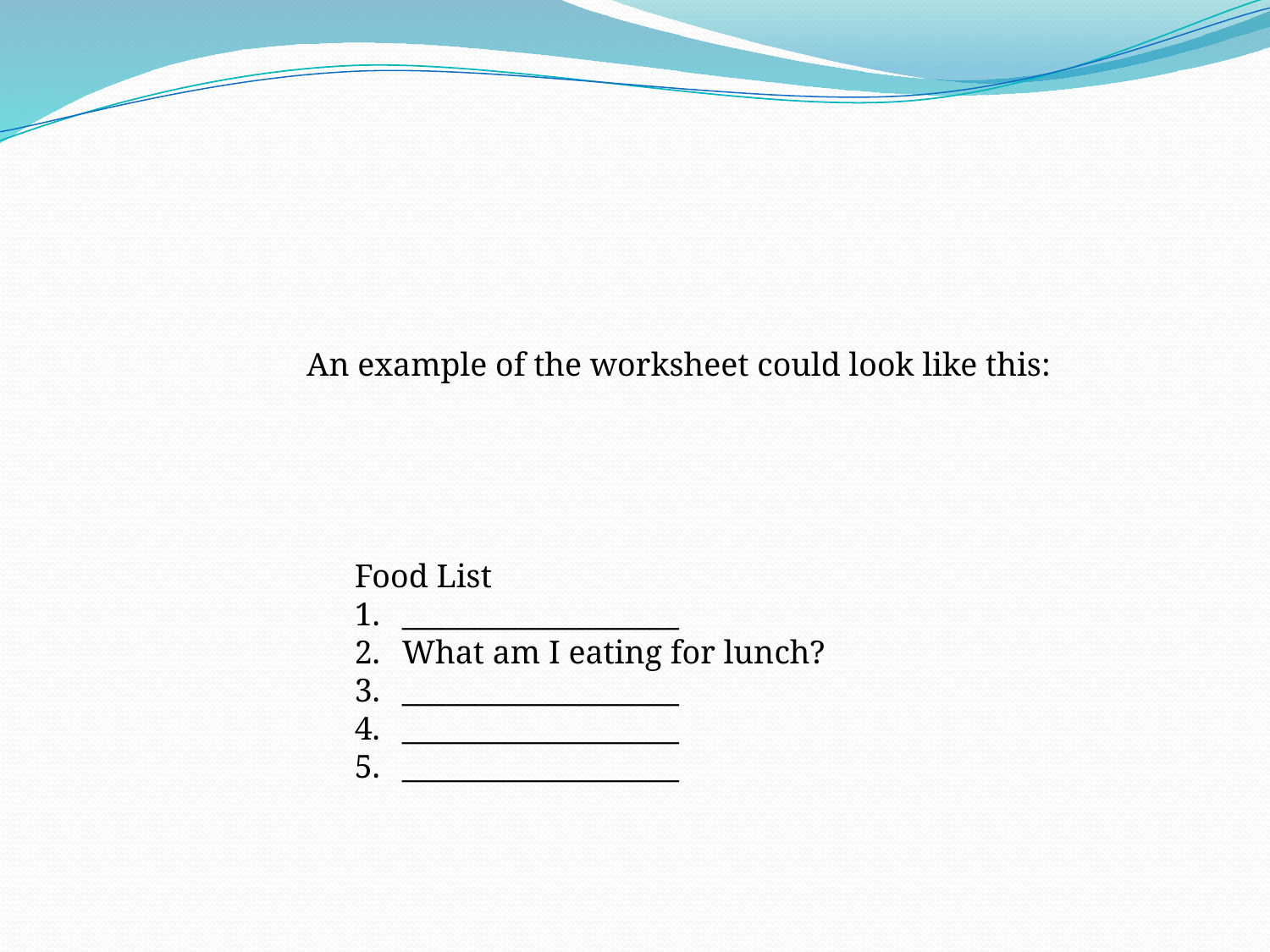

An example of the worksheet could look like this:
Food List
___________________
What am I eating for lunch?
___________________
___________________
___________________